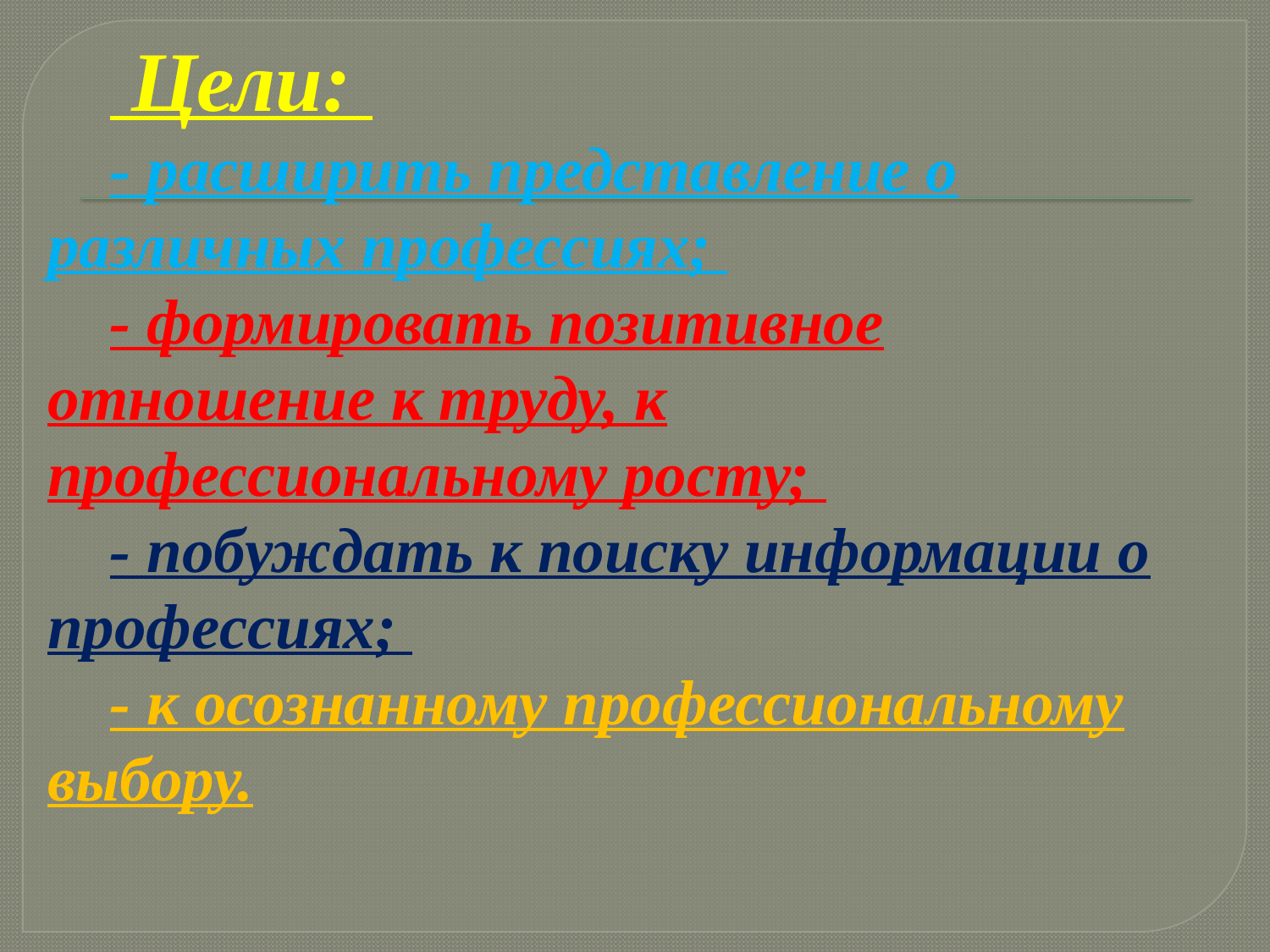

Цели:
- расширить представление о различных профессиях;
- формировать позитивное отношение к труду, к профессиональному росту;
- побуждать к поиску информации о профессиях;
- к осознанному профессиональному выбору.